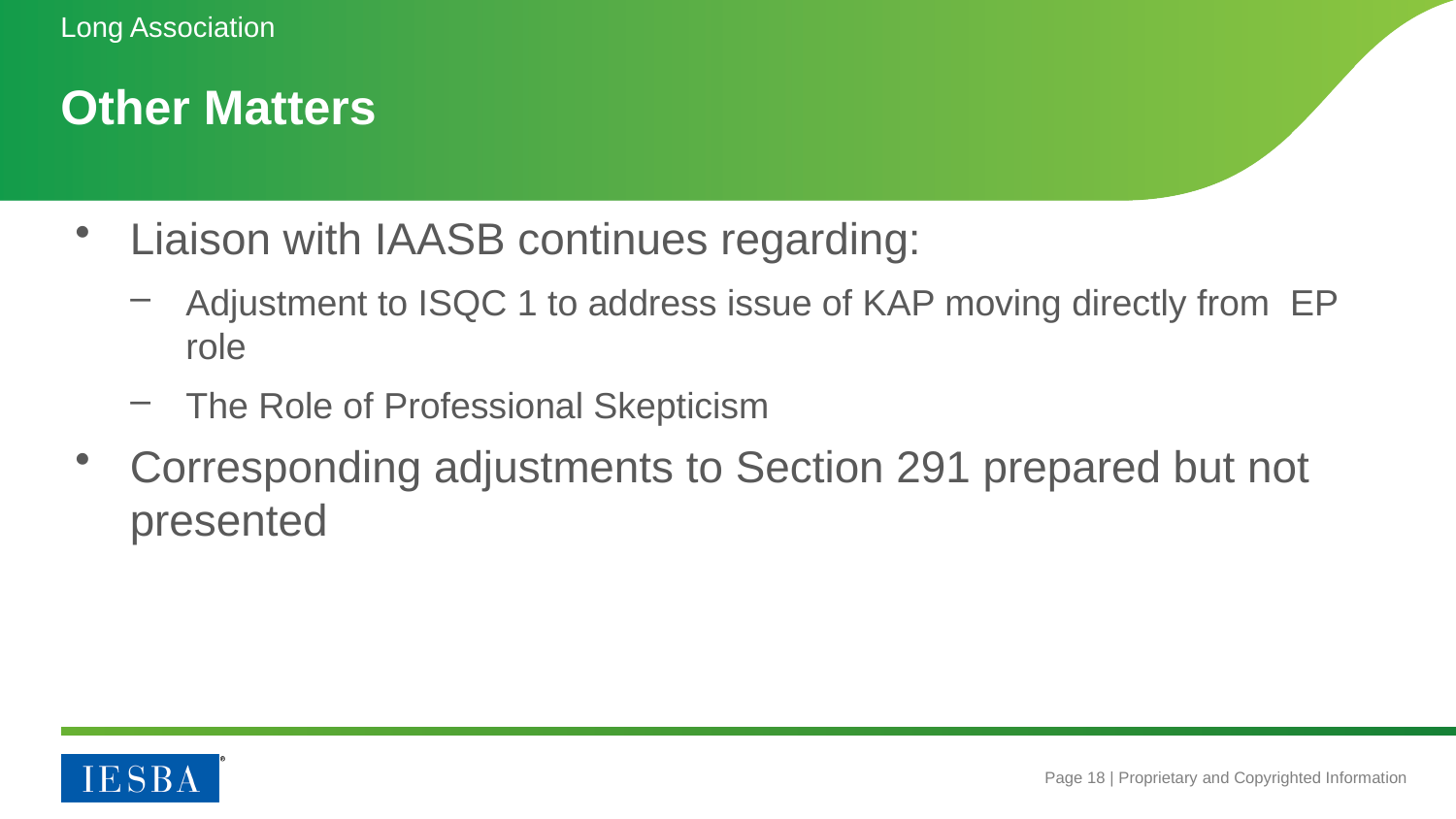

Long Association
# Other Matters
Liaison with IAASB continues regarding:
Adjustment to ISQC 1 to address issue of KAP moving directly from  EP role
The Role of Professional Skepticism
Corresponding adjustments to Section 291 prepared but not presented